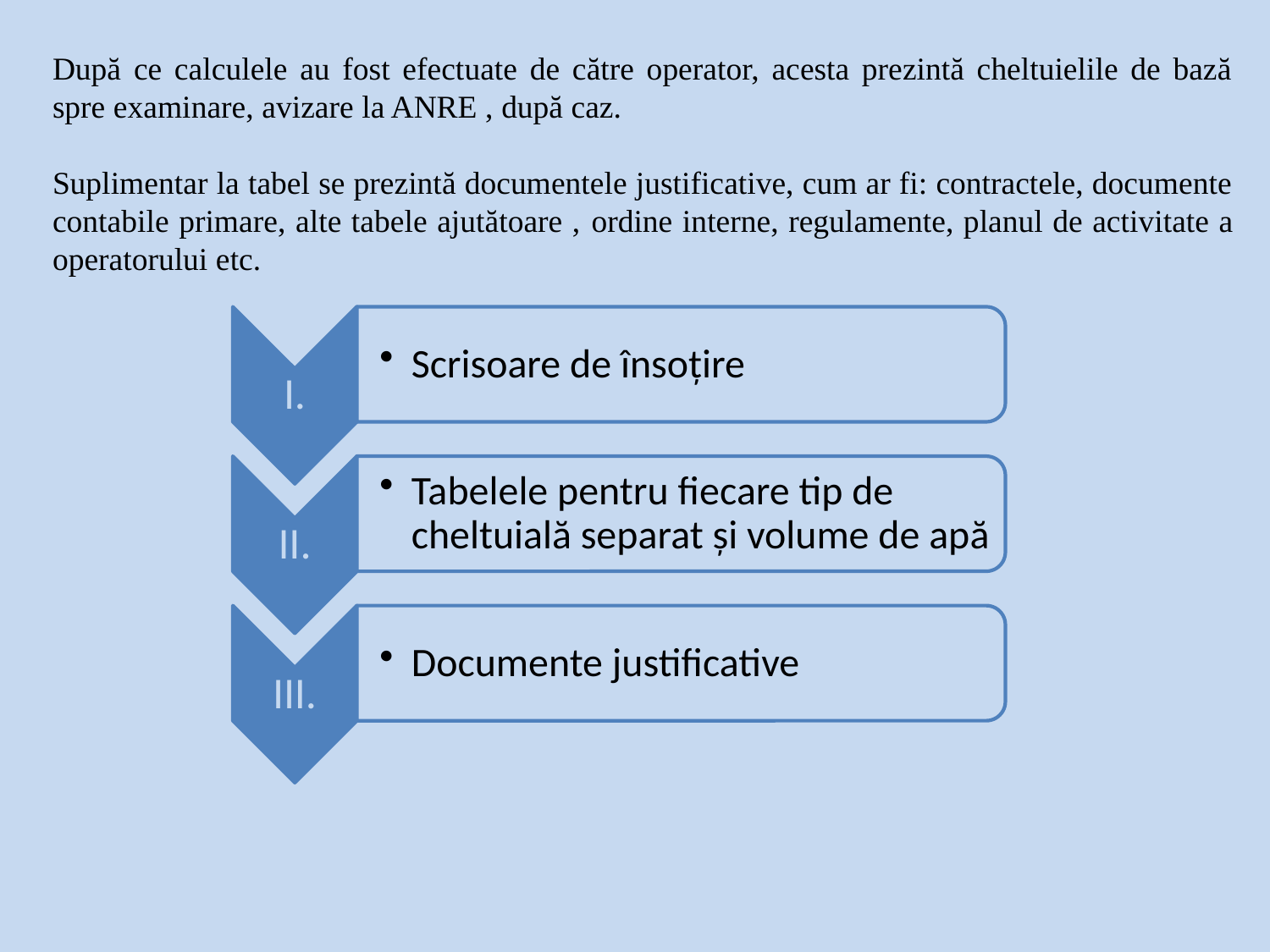

După ce calculele au fost efectuate de către operator, acesta prezintă cheltuielile de bază spre examinare, avizare la ANRE , după caz.

Suplimentar la tabel se prezintă documentele justificative, cum ar fi: contractele, documente contabile primare, alte tabele ajutătoare , ordine interne, regulamente, planul de activitate a operatorului etc.
I.
Scrisoare de însoțire
II.
Tabelele pentru fiecare tip de cheltuială separat și volume de apă
III.
Documente justificative